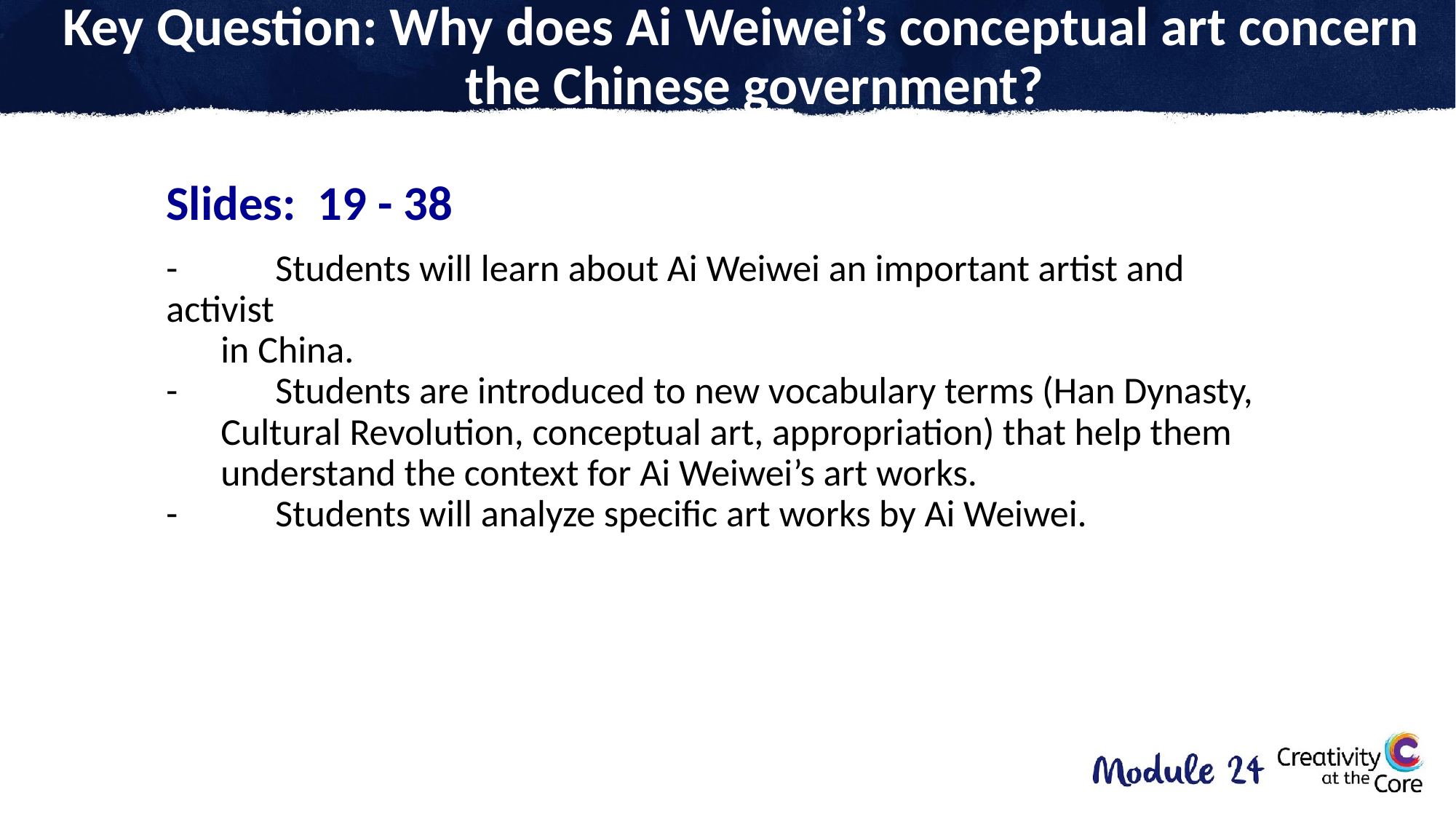

# Key Question: Why does Ai Weiwei’s conceptual art concern the Chinese government?
Slides:  19 - 38
-	Students will learn about Ai Weiwei an important artist and activist
in China.
-	Students are introduced to new vocabulary terms (Han Dynasty,
Cultural Revolution, conceptual art, appropriation) that help them
understand the context for Ai Weiwei’s art works.
-	Students will analyze specific art works by Ai Weiwei.